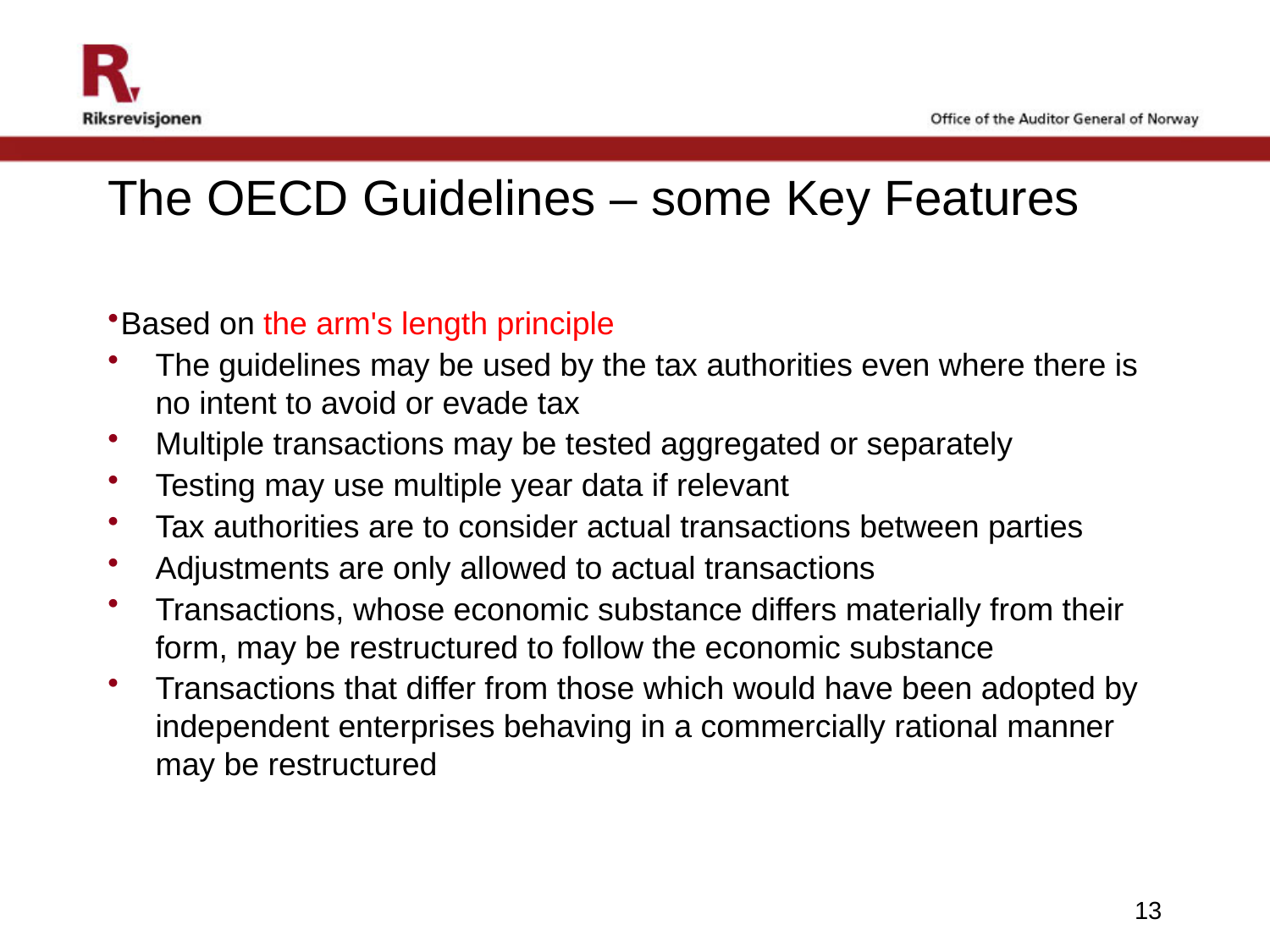

# The OECD Guidelines – some Key Features
Based on the arm's length principle
The guidelines may be used by the tax authorities even where there is no intent to avoid or evade tax
Multiple transactions may be tested aggregated or separately
Testing may use multiple year data if relevant
Tax authorities are to consider actual transactions between parties
Adjustments are only allowed to actual transactions
Transactions, whose economic substance differs materially from their form, may be restructured to follow the economic substance
Transactions that differ from those which would have been adopted by independent enterprises behaving in a commercially rational manner may be restructured

13